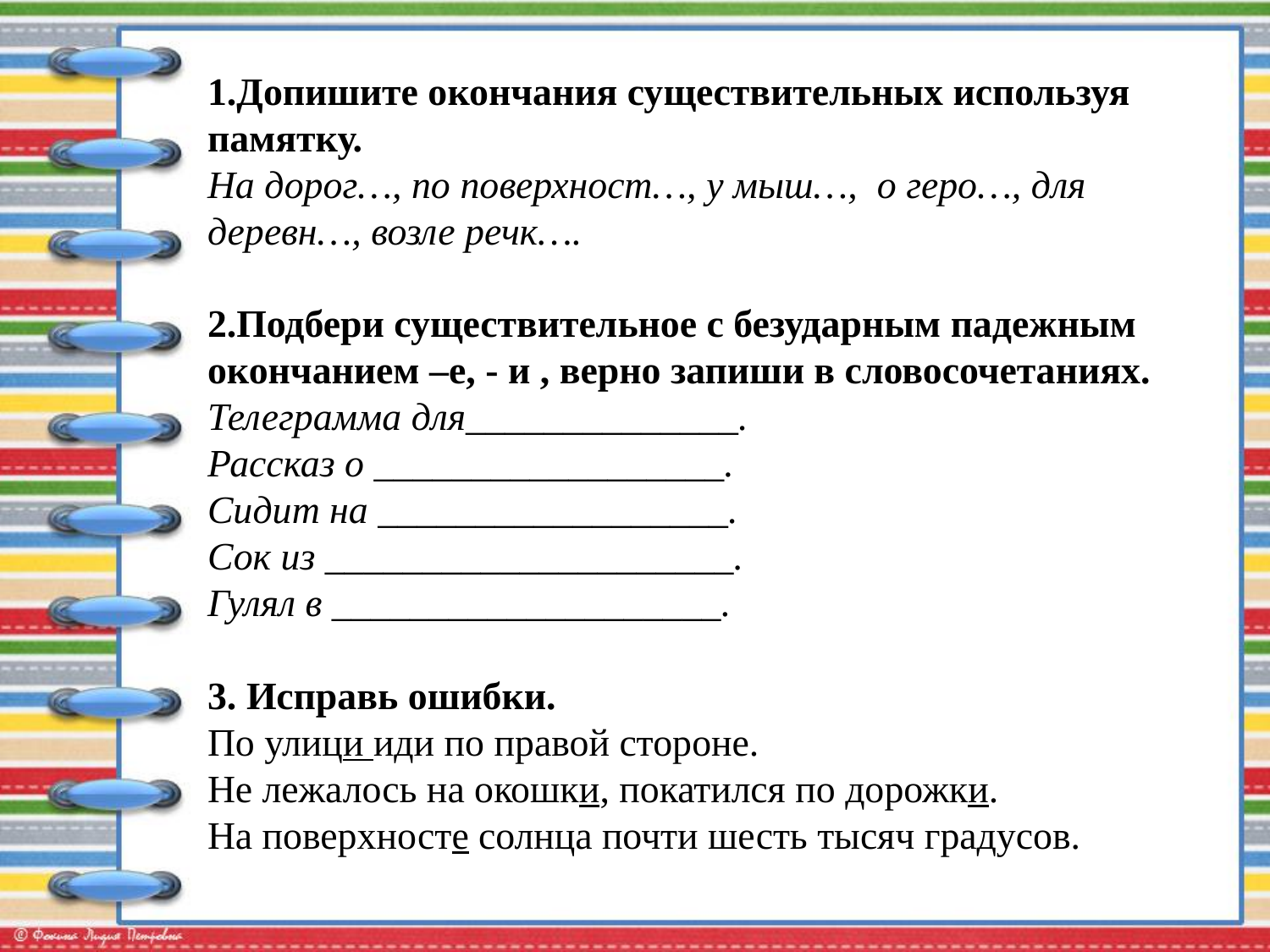

# 1.Допишите окончания существительных используя памятку. На дорог…, по поверхност…, у мыш…,  о геро…, для деревн…, возле речк….   2.Подбери существительное с безударным падежным окончанием –е, - и , верно запиши в словосочетаниях. Телеграмма для______________. Рассказ о __________________. Сидит на __________________. Сок из _____________________. Гулял в ____________________.   3. Исправь ошибки. По улици иди по правой стороне. Не лежалось на окошки, покатился по дорожки. На поверхносте солнца почти шесть тысяч градусов.